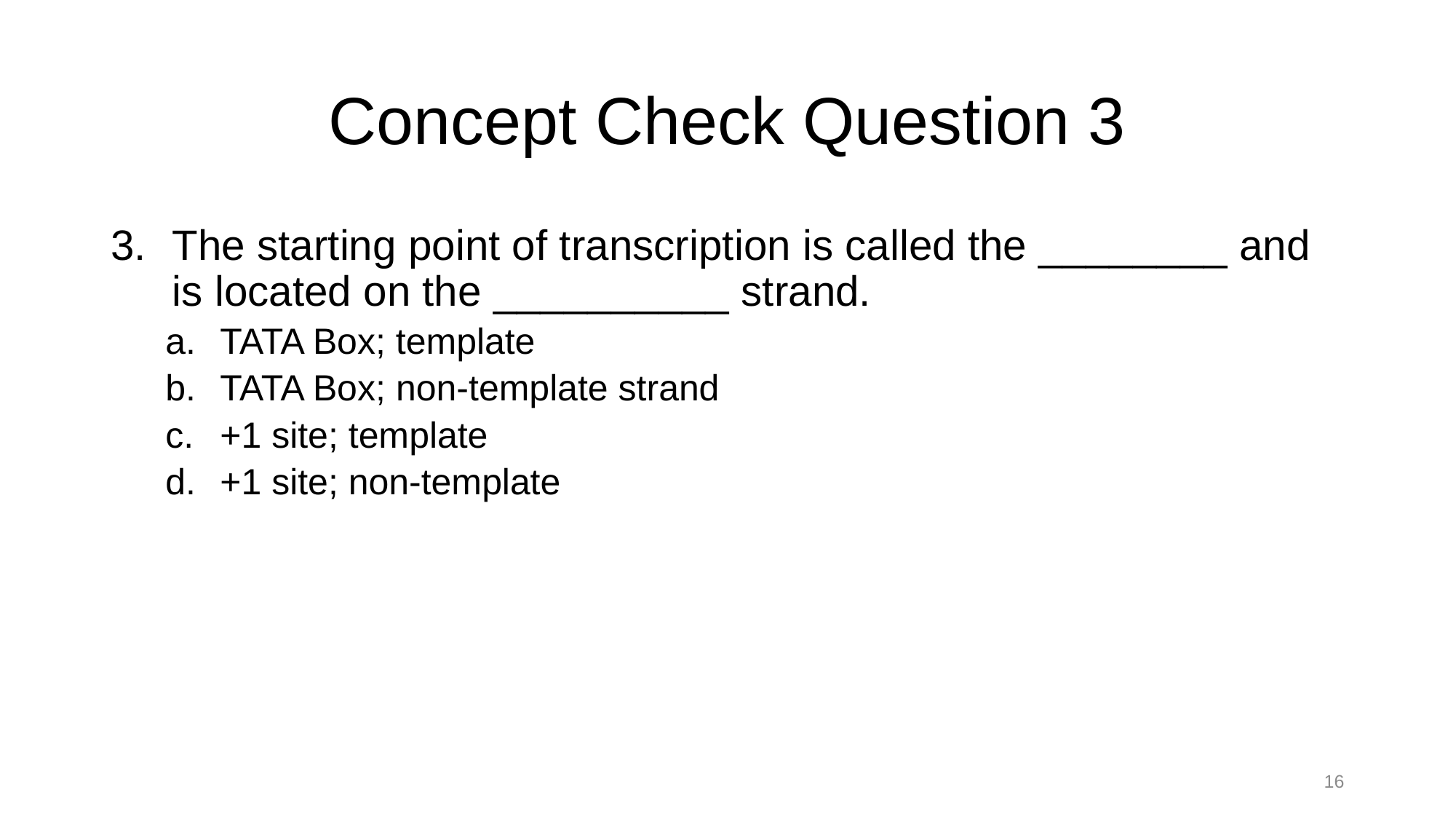

# Concept Check Question 3
The starting point of transcription is called the ________ and is located on the __________ strand.
TATA Box; template
TATA Box; non-template strand
+1 site; template
+1 site; non-template
16